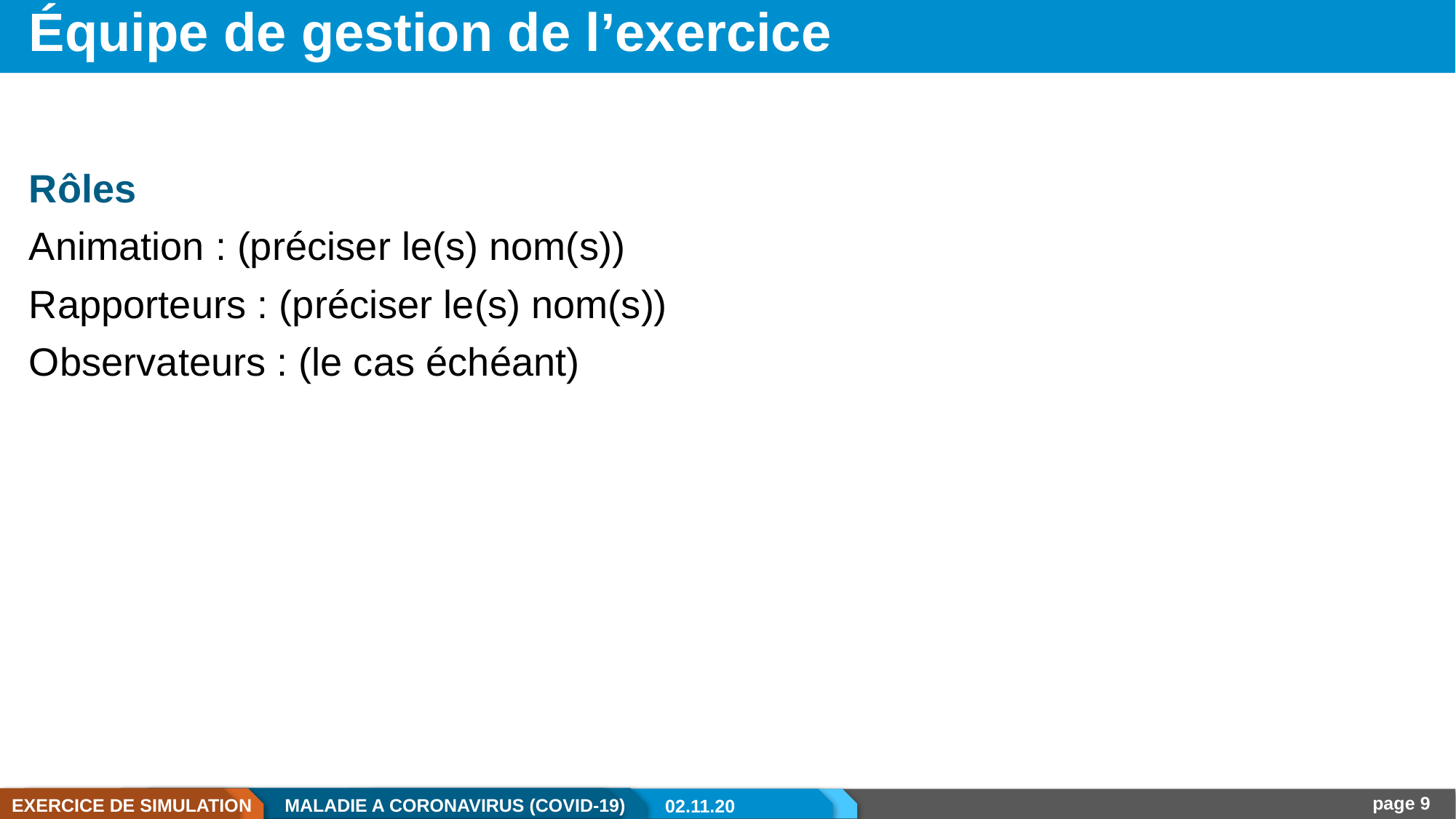

# Équipe de gestion de l’exercice

Rôles
Animation : (préciser le(s) nom(s))
Rapporteurs : (préciser le(s) nom(s))
Observateurs : (le cas échéant)

02.11.20